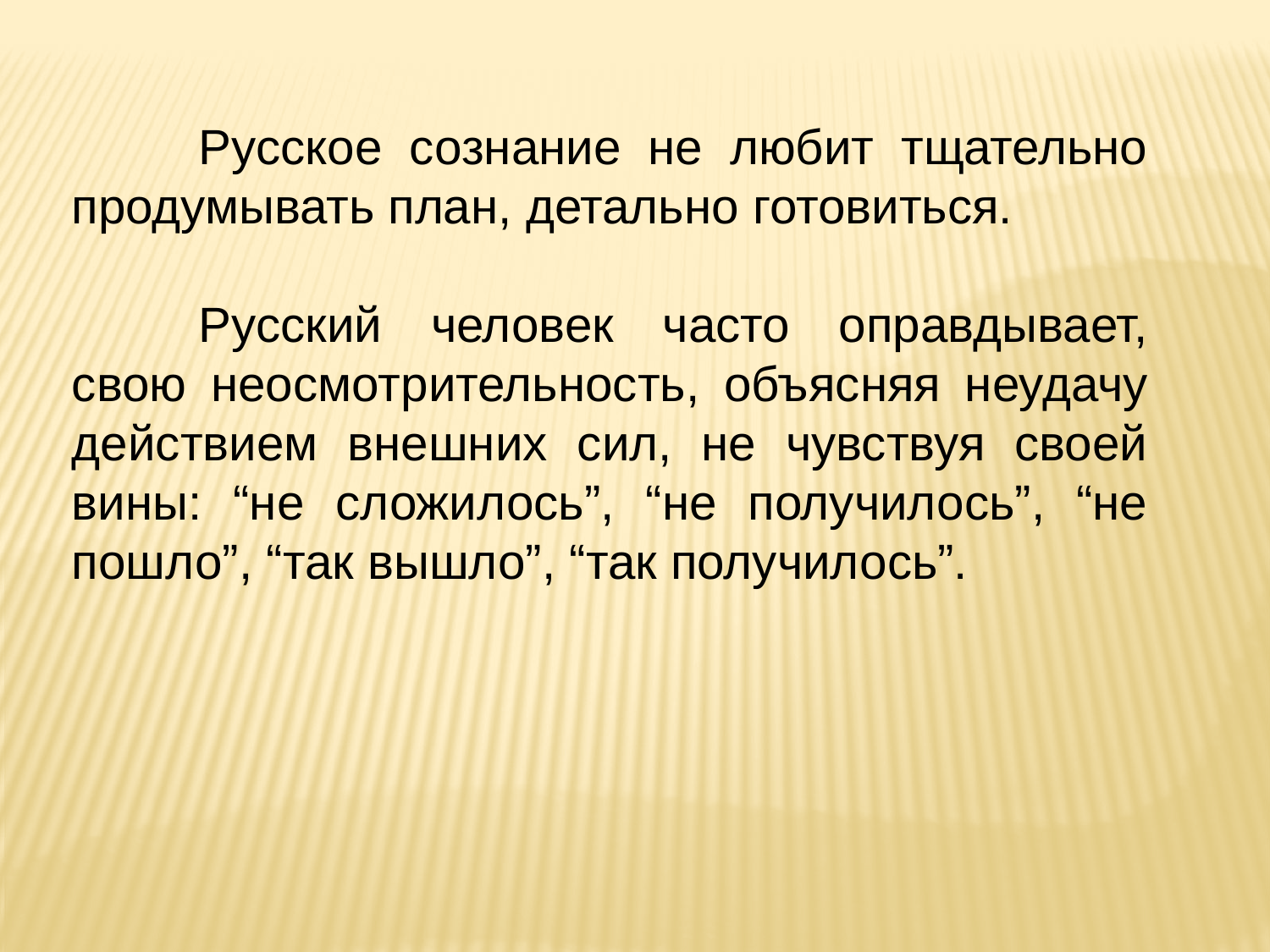

Русское сознание не любит тщательно продумывать план, детально готовиться.

	Русский человек часто оправдывает, свою неосмотрительность, объясняя неудачу действием внешних сил, не чувствуя своей вины: “не сложилось”, “не получилось”, “не пошло”, “так вышло”, “так получилось”.